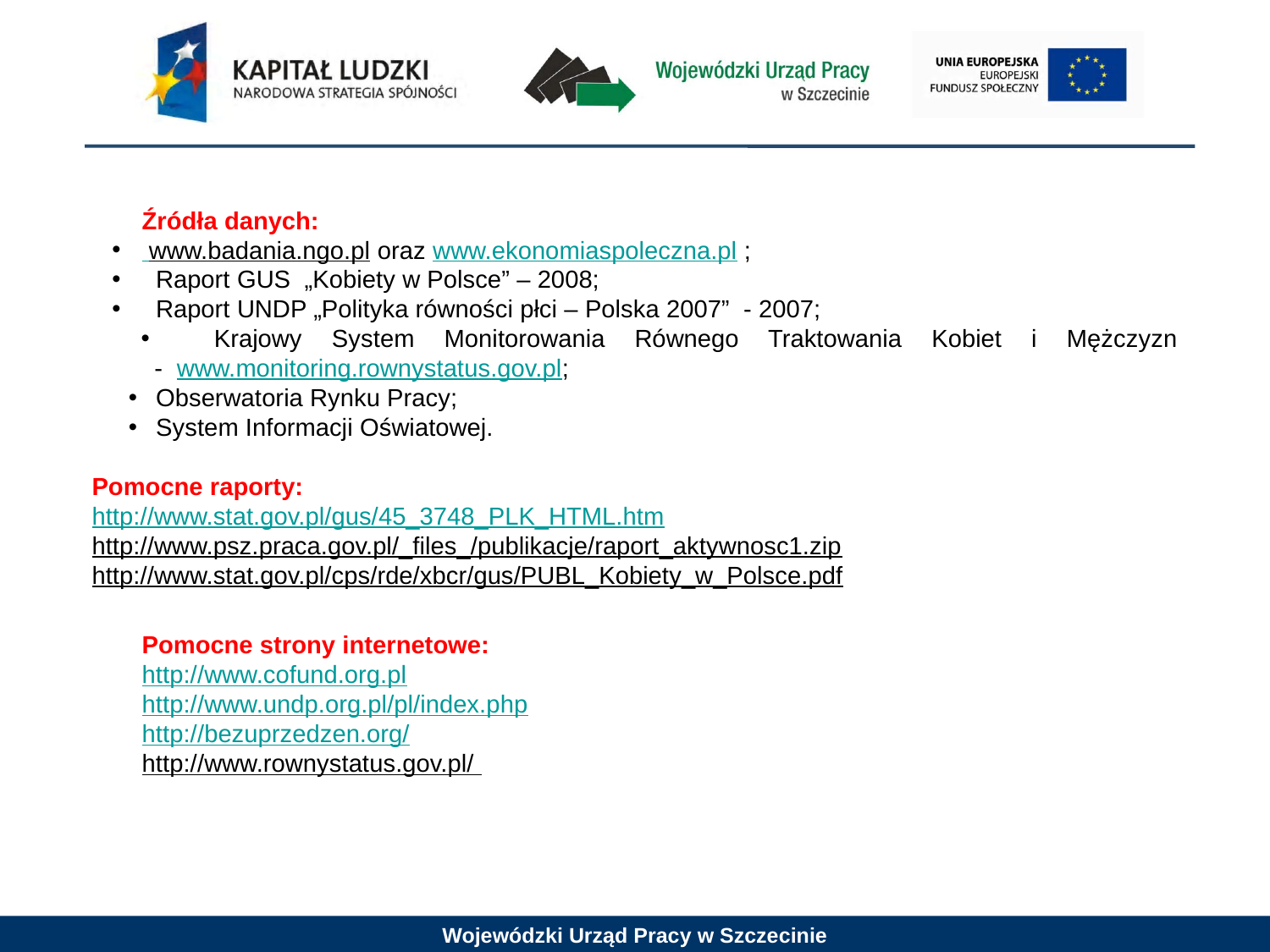

Źródła danych:
 www.badania.ngo.pl oraz www.ekonomiaspoleczna.pl ;
  Raport GUS  „Kobiety w Polsce” – 2008;
  Raport UNDP „Polityka równości płci – Polska 2007”  - 2007;
  Krajowy System Monitorowania Równego Traktowania Kobiet i Mężczyzn
-  www.monitoring.rownystatus.gov.pl;
  Obserwatoria Rynku Pracy;
  System Informacji Oświatowej.

Pomocne raporty:
http://www.stat.gov.pl/gus/45_3748_PLK_HTML.htm
http://www.psz.praca.gov.pl/_files_/publikacje/raport_aktywnosc1.zip
http://www.stat.gov.pl/cps/rde/xbcr/gus/PUBL_Kobiety_w_Polsce.pdf

Pomocne strony internetowe:
http://www.cofund.org.pl
http://www.undp.org.pl/pl/index.php
http://bezuprzedzen.org/
http://www.rownystatus.gov.pl/